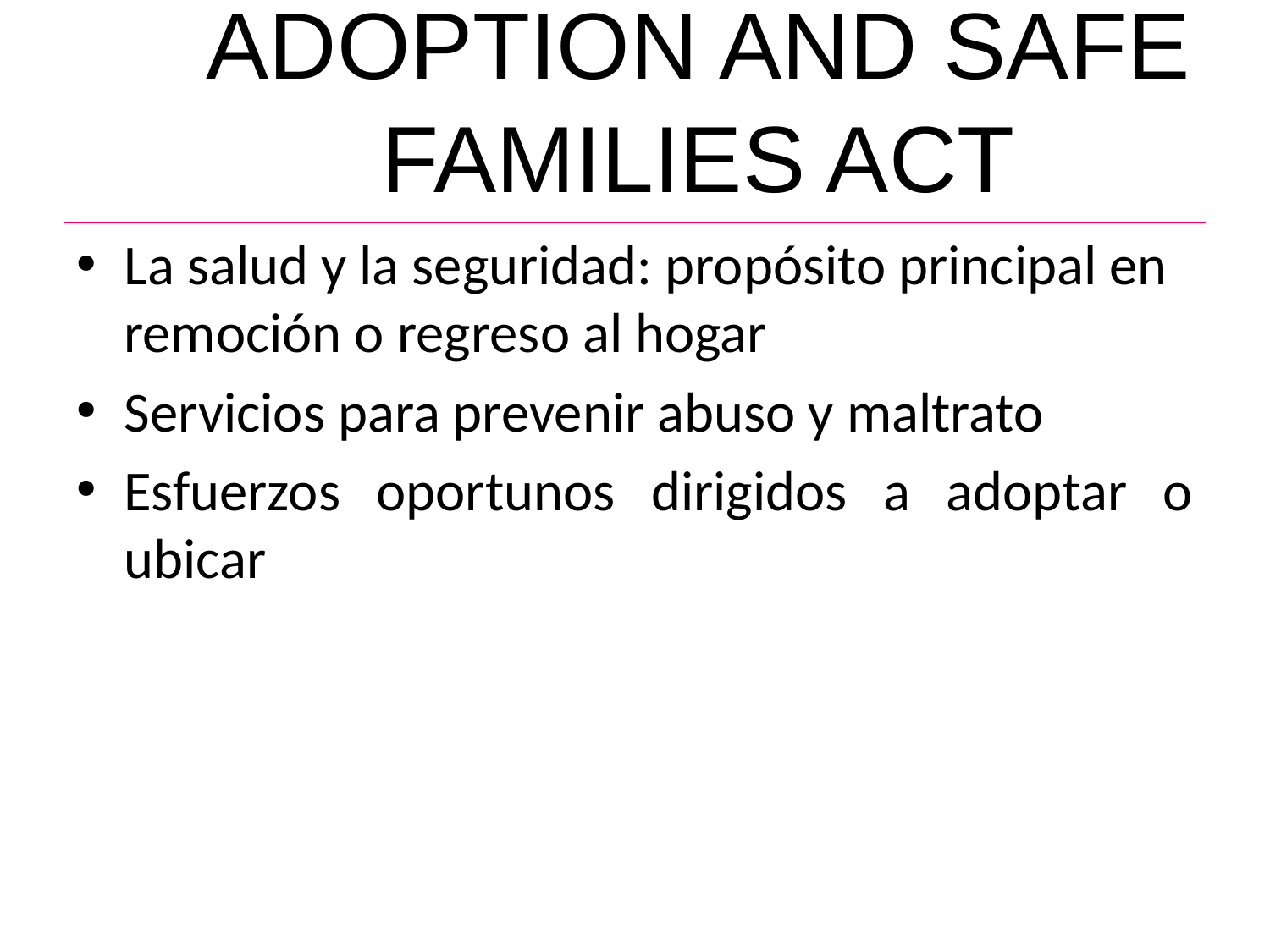

# ADOPTION AND SAFE FAMILIES ACT
La salud y la seguridad: propósito principal en remoción o regreso al hogar
Servicios para prevenir abuso y maltrato
Esfuerzos oportunos dirigidos a adoptar o ubicar